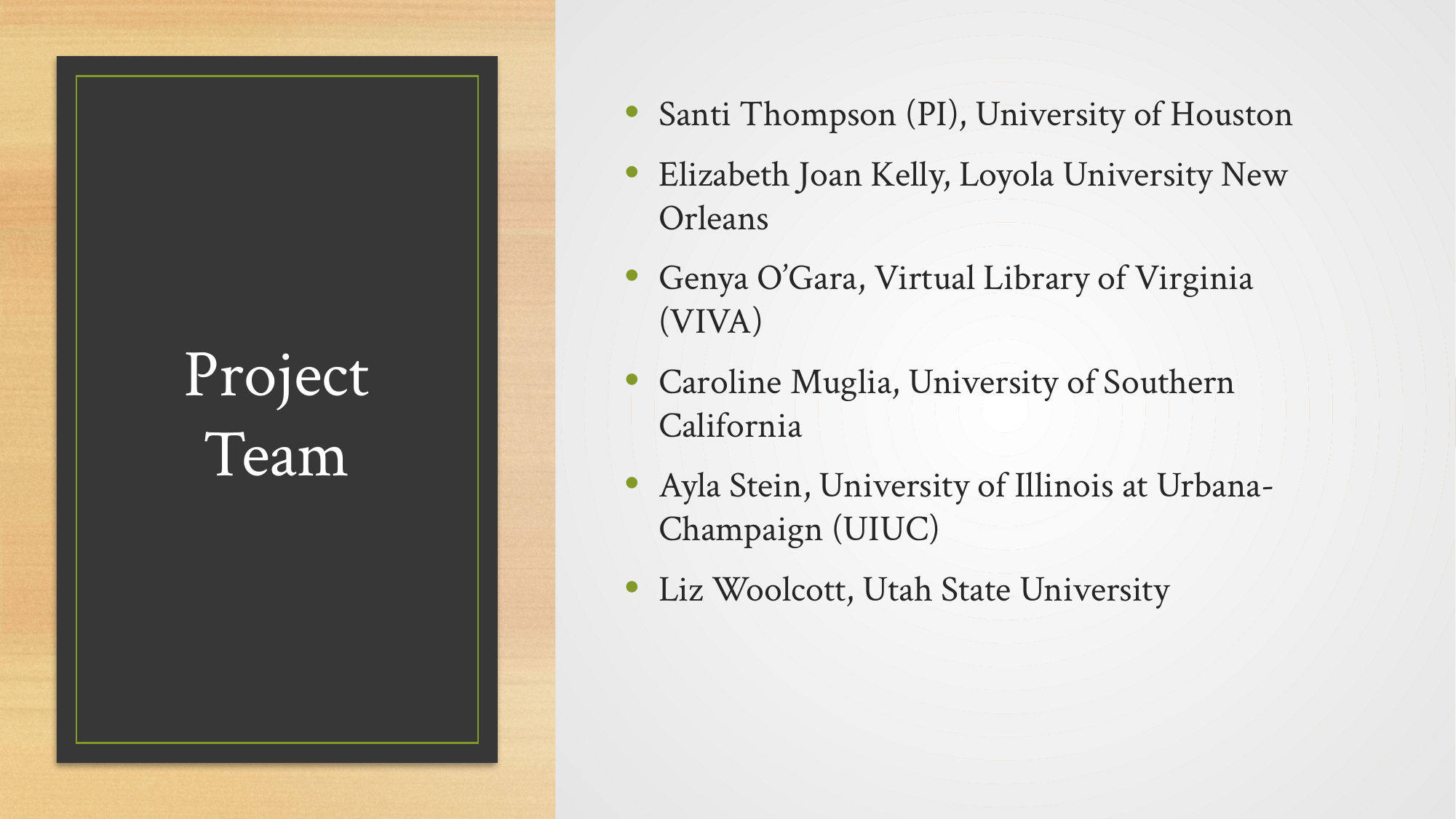

Santi Thompson (PI), University of Houston
Elizabeth Joan Kelly, Loyola University New Orleans
Genya O’Gara, Virtual Library of Virginia (VIVA)
Caroline Muglia, University of Southern California
Ayla Stein, University of Illinois at Urbana-Champaign (UIUC)
Liz Woolcott, Utah State University

# Project Team